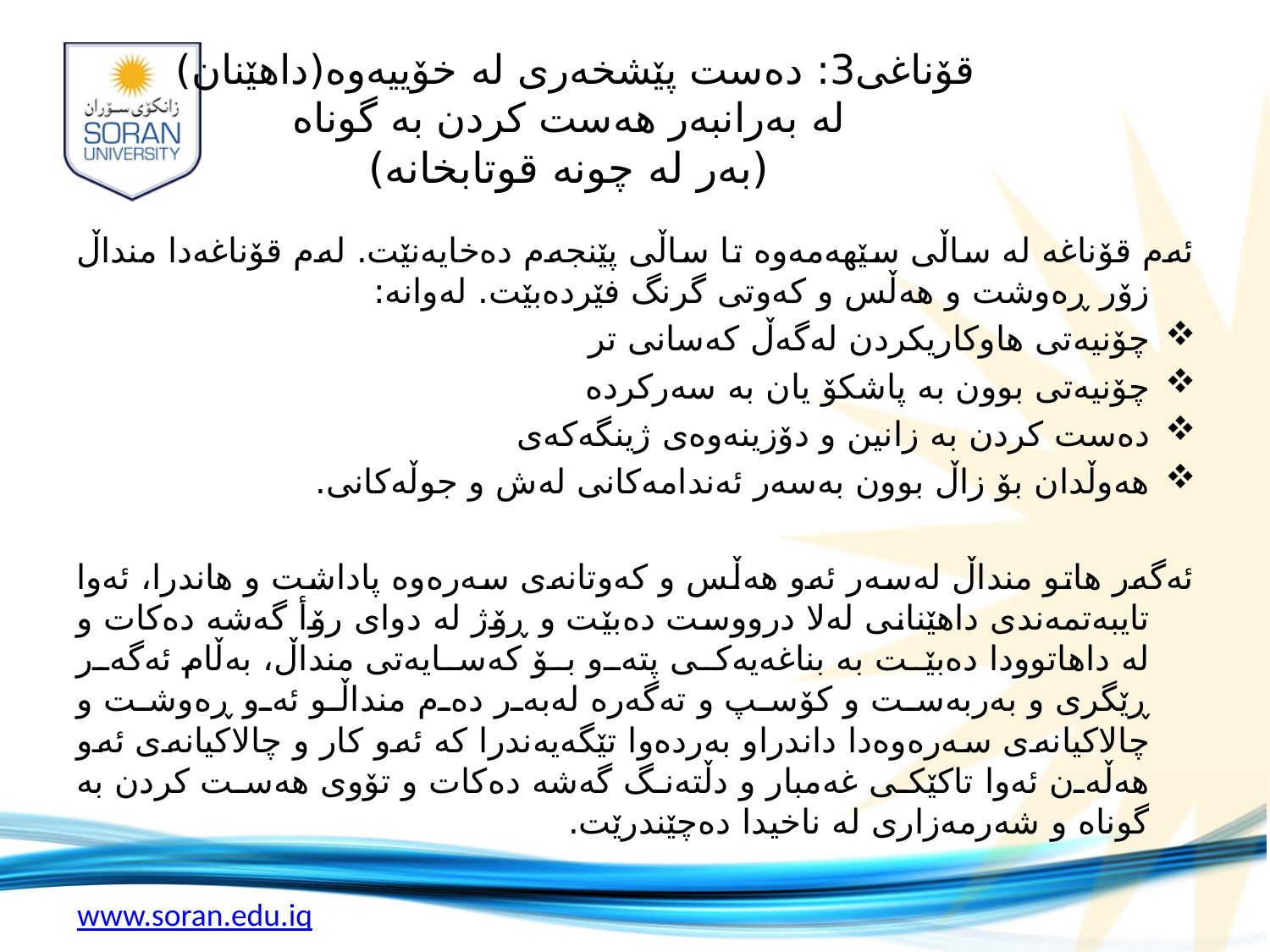

# قۆناغی3: ده‌ست پێشخه‌ری له‌ خۆییه‌وه‌(داهێنان) له‌ به‌رانبه‌ر هه‌ست کردن به‌ گوناه (به‌ر له‌ چونه‌ قوتابخانه‌)
ئه‌م قۆناغه‌ له‌ ساڵی سێهه‌مه‌وه‌ تا ساڵی پێنجه‌م ده‌خایه‌نێت. له‌م قۆناغه‌دا منداڵ زۆر ڕه‌وشت و هه‌ڵس و که‌وتی گرنگ فێرده‌بێت. له‌وانه‌:
چۆنیه‌تی هاوکاریکردن له‌گه‌ڵ که‌سانی تر
چۆنیه‌تی بوون به‌ پاشکۆ یان به‌ سه‌رکرده‌
ده‌ست کردن به‌ زانین و دۆزینه‌وه‌ی ژینگه‌که‌ی
هه‌وڵدان بۆ زاڵ بوون به‌سه‌ر ئه‌ندامه‌کانی له‌ش و جوڵه‌کانی.

ئه‌گه‌ر هاتو منداڵ له‌سه‌ر ئه‌و هه‌ڵس و که‌وتانه‌ی سه‌ره‌وه‌ پاداشت و هاندرا، ئه‌وا تایبه‌تمه‌ندی داهێنانی له‌لا درووست ده‌بێت و ڕۆژ له‌ دوای رۆأ گه‌شه‌ ده‌کات و له‌ داهاتوودا ده‌بێت به‌ بناغه‌یه‌کی پته‌و بۆ که‌سایه‌تی منداڵ، به‌ڵام ئه‌گه‌ر ڕێگری و به‌ربه‌ست و کۆسپ و ته‌گه‌ره‌ له‌به‌ر ده‌م منداڵو ئه‌و ڕه‌وشت و چالاکیانه‌ی سه‌ره‌وه‌دا داندراو به‌رده‌وا تێگه‌یه‌ندرا که‌ ئه‌و کار و چالاکیانه‌ی ئه‌و هه‌ڵه‌ن ئه‌وا تاکێکی غه‌مبار و دڵته‌نگ گه‌شه‌ ده‌کات و تۆوی هه‌ست کردن به‌ گوناه و شه‌رمه‌زاری له‌ ناخیدا ده‌چێندرێت.